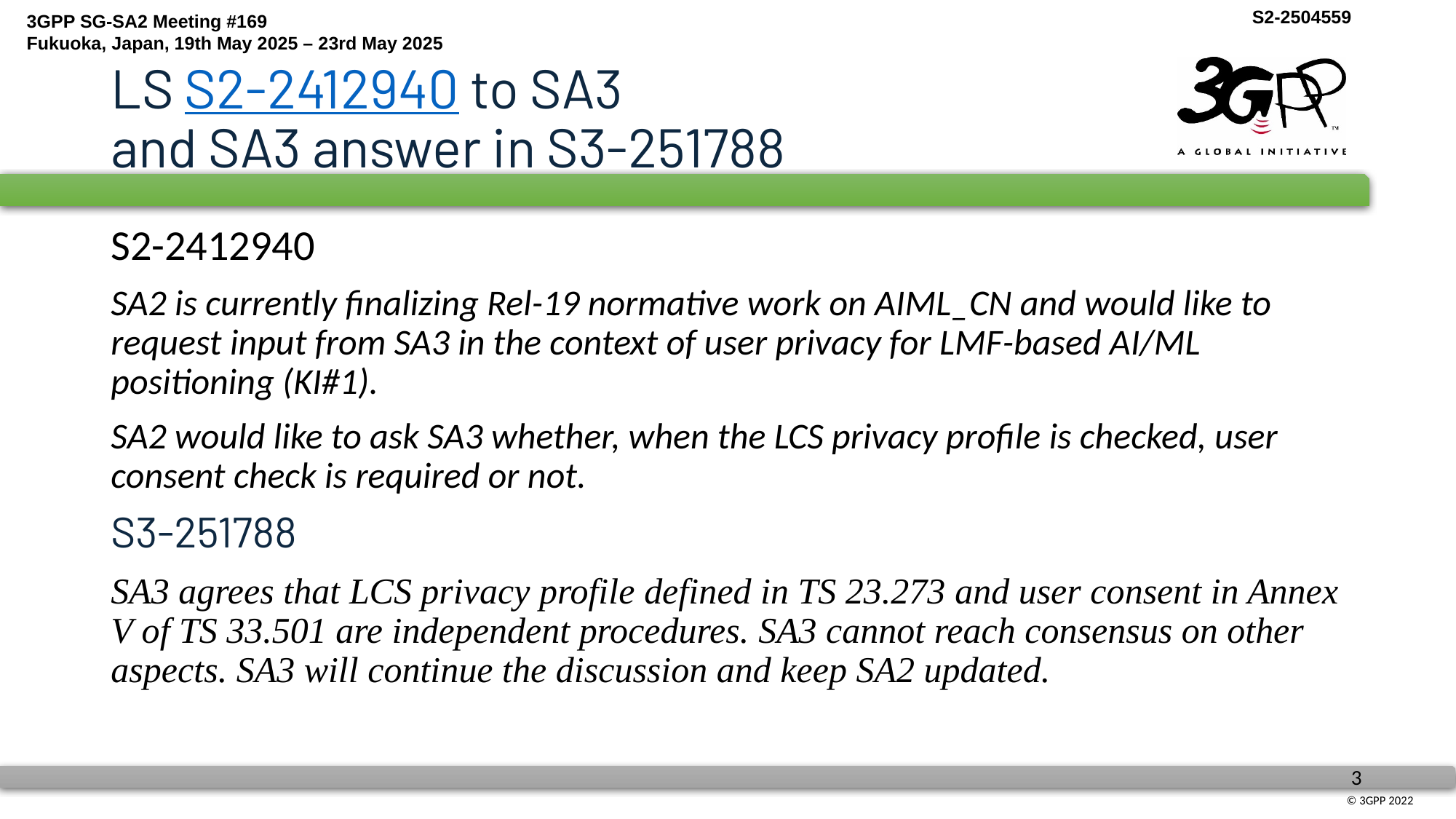

# LS S2-2412940 to SA3 and SA3 answer in S3-251788
S2-2412940
SA2 is currently finalizing Rel-19 normative work on AIML_CN and would like to request input from SA3 in the context of user privacy for LMF-based AI/ML positioning (KI#1).
SA2 would like to ask SA3 whether, when the LCS privacy profile is checked, user consent check is required or not.
S3-251788
SA3 agrees that LCS privacy profile defined in TS 23.273 and user consent in Annex V of TS 33.501 are independent procedures. SA3 cannot reach consensus on other aspects. SA3 will continue the discussion and keep SA2 updated.